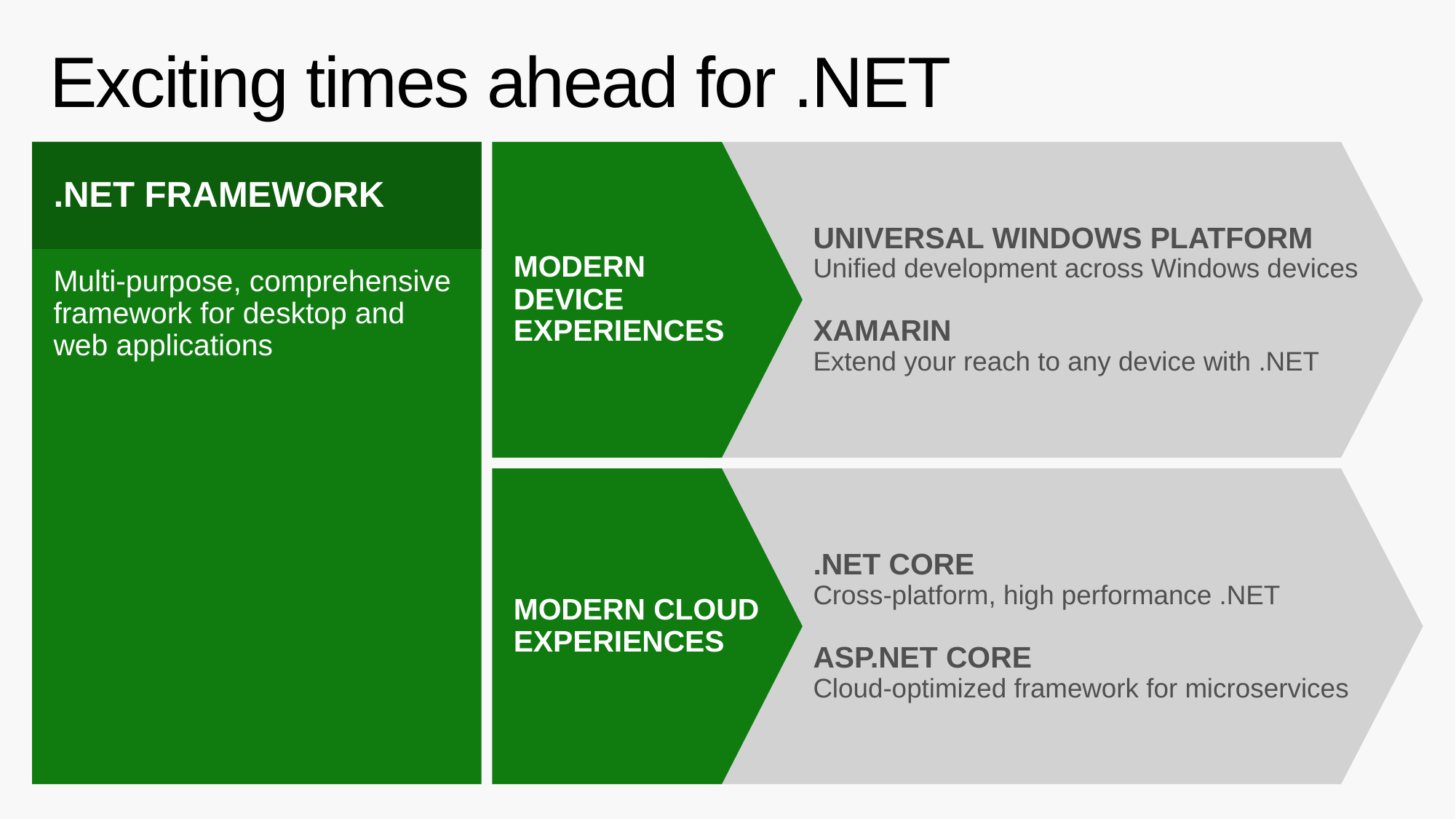

# Exciting times ahead for .NET

.NET FRAMEWORK
Multi-purpose, comprehensive
framework for desktop and web applications
MODERN DEVICE EXPERIENCES
UNIVERSAL WINDOWS PLATFORM
Unified development across Windows devices
XAMARIN
Extend your reach to any device with .NET
.NET CORE
Cross-platform, high performance .NET
ASP.NET CORE
Cloud-optimized framework for microservices
MODERN CLOUD EXPERIENCES